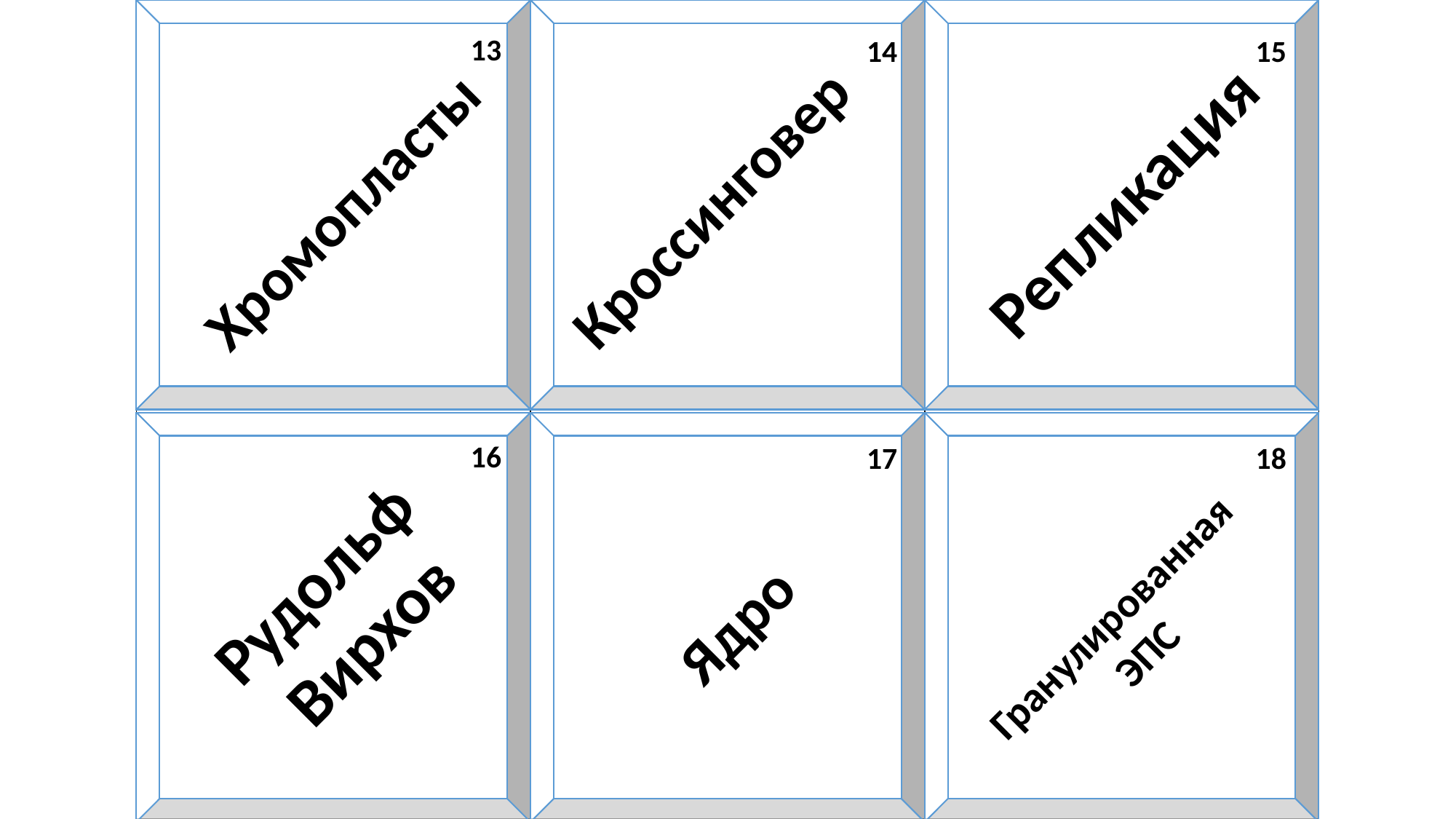

|  |  |  |
| --- | --- | --- |
|  |  |  |

13
14
15

Репликация
Кроссинговер
Хромопласты

16
17
18

Рудольф Вирхов
Гранулированная ЭПС
Ядро